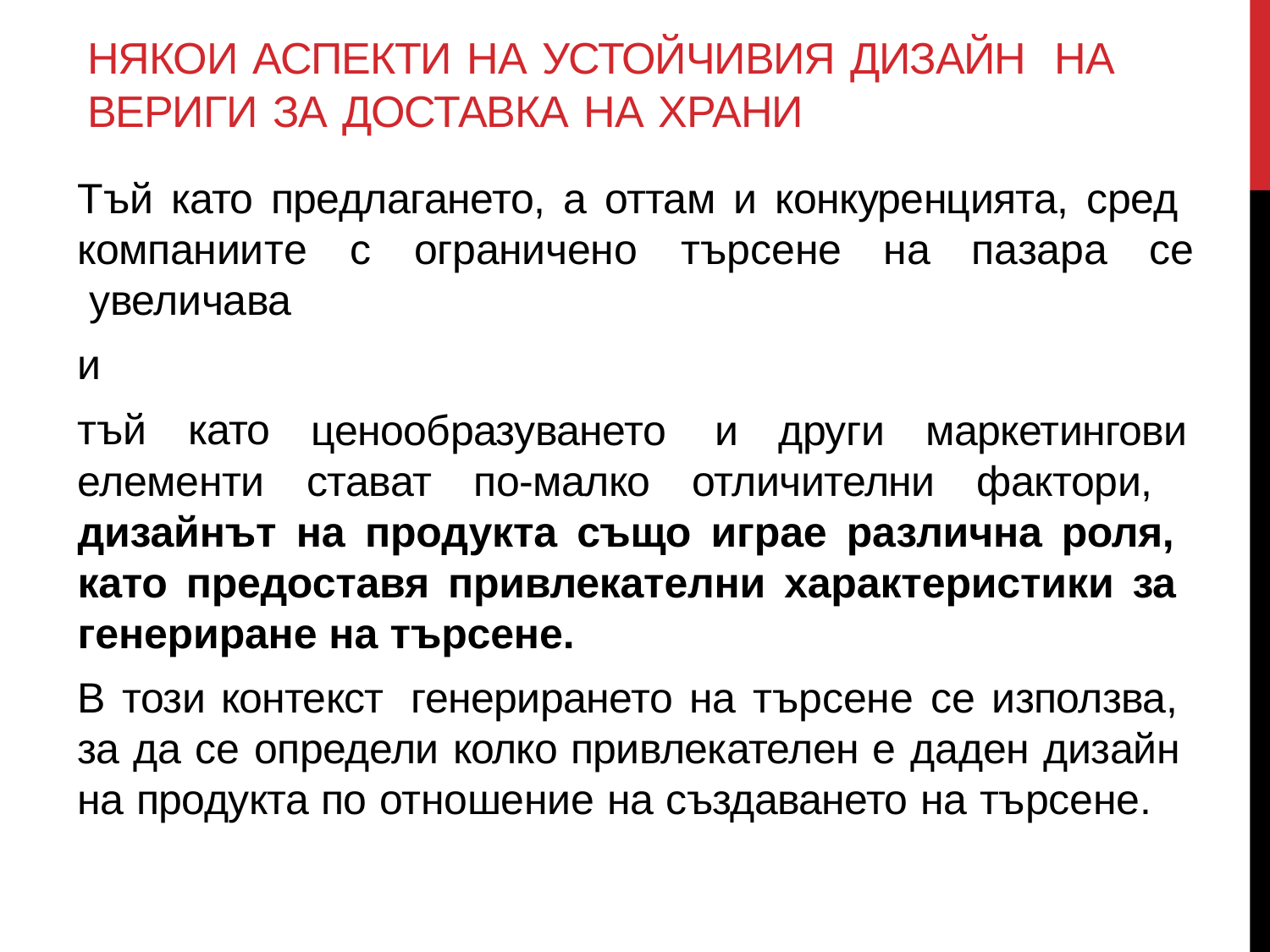

# НЯКОИ АСПЕКТИ НА УСТОЙЧИВИЯ ДИЗАЙН  НА ВЕРИГИ ЗА ДОСТАВКА НА ХРАНИ
Тъй като предлагането, а оттам и конкуренцията, сред
компаниите  увеличава
и
тъй	като
с	ограничено	търсене	на	пазара	се
ценообразуването	и	други	маркетингови
елементи стават по-малко отличителни фактори,  дизайнът на продукта също играе различна роля,  като предоставя привлекателни характеристики за  генериране на търсене.
В този контекст генерирането на търсене се използва,  за да се определи колко привлекателен е даден дизайн  на продукта по отношение на създаването на търсене.